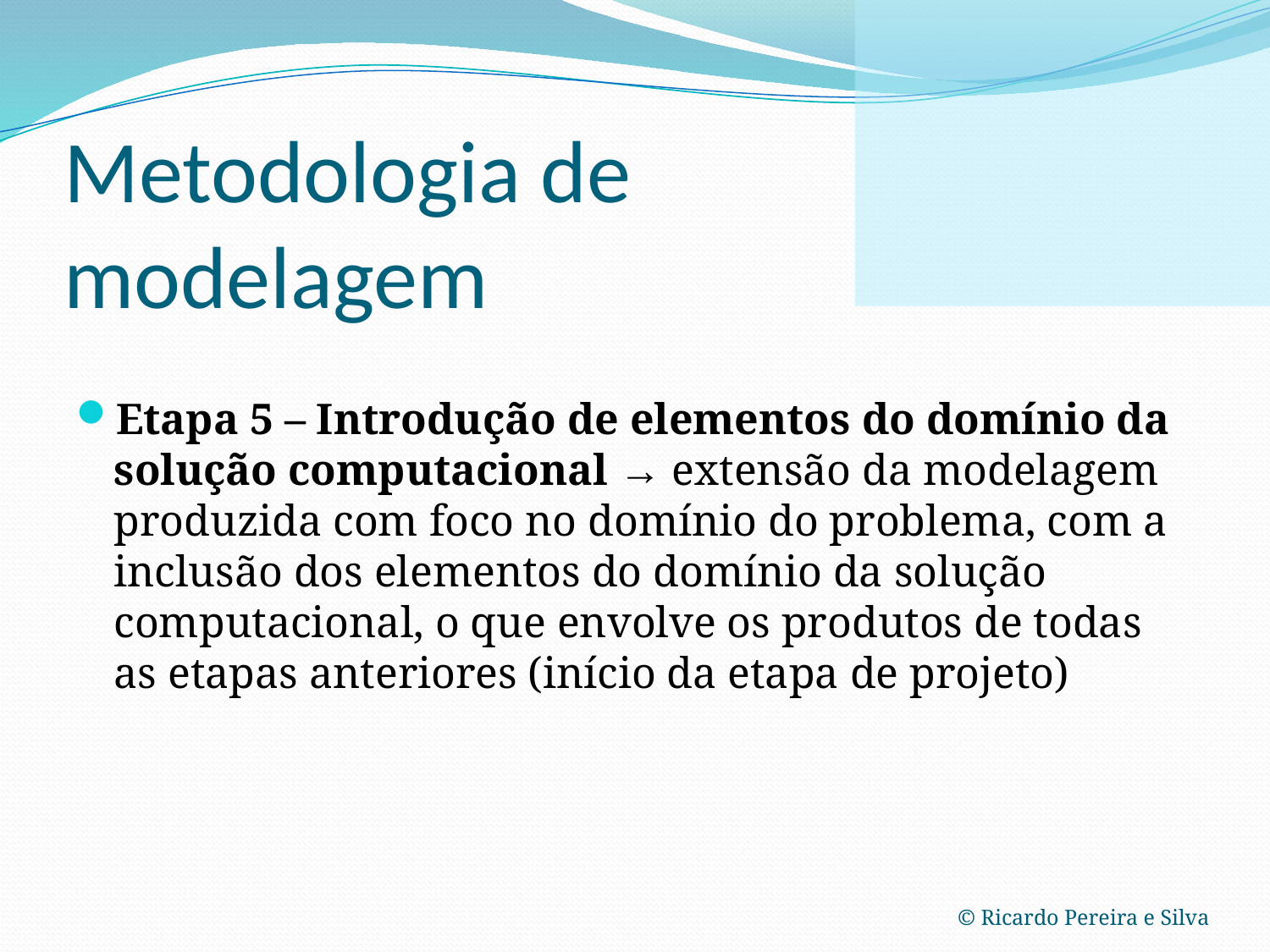

# Metodologia de modelagem
Etapa 5 – Introdução de elementos do domínio da solução computacional → extensão da modelagem produzida com foco no domínio do problema, com a inclusão dos elementos do domínio da solução computacional, o que envolve os produtos de todas as etapas anteriores (início da etapa de projeto)
© Ricardo Pereira e Silva